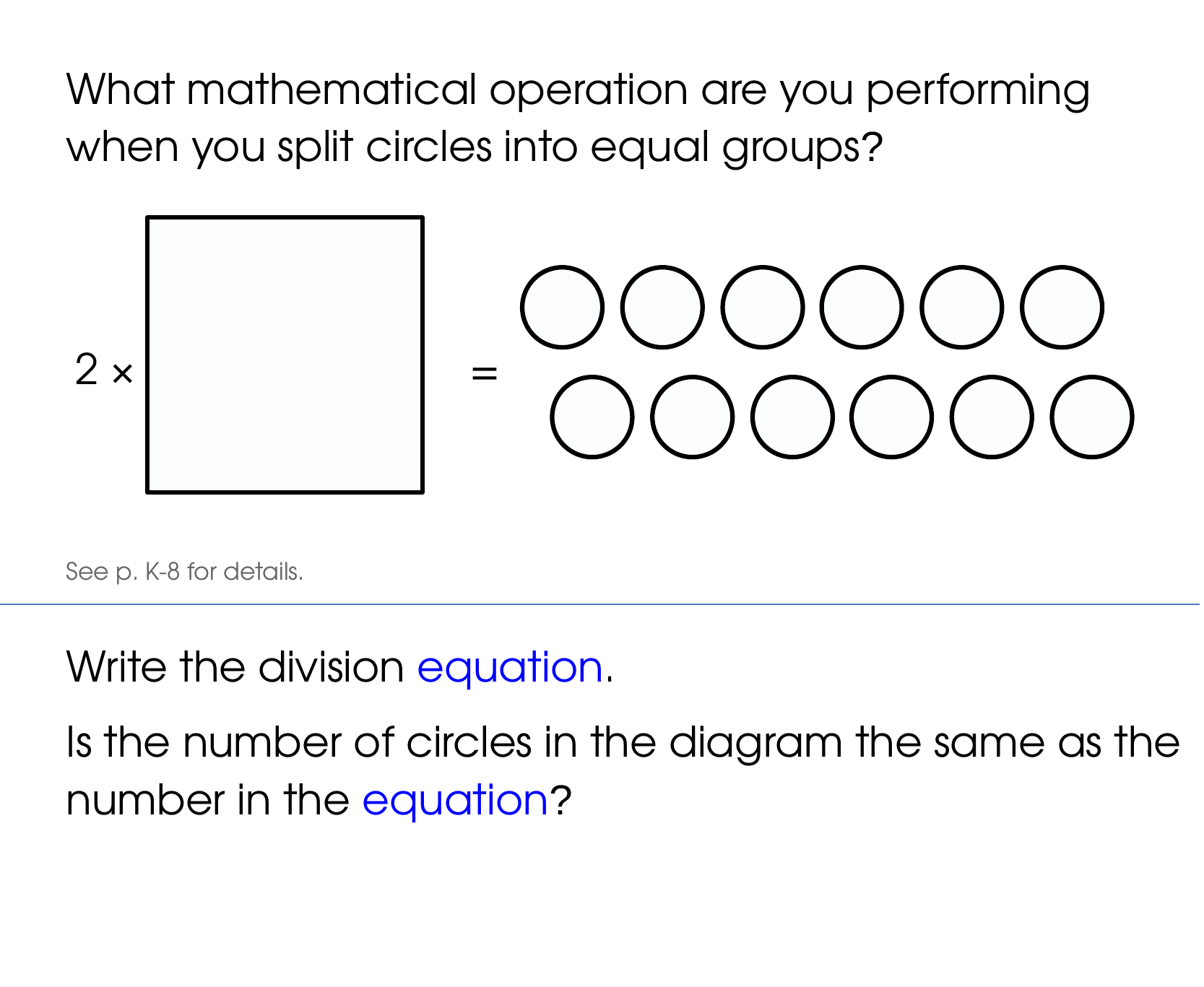

What mathematical operation are you performing when you split circles into equal groups?

2 ×
=

See p. K-8 for details.
Write the division equation.
Is the number of circles in the diagram the same as the number in the equation?